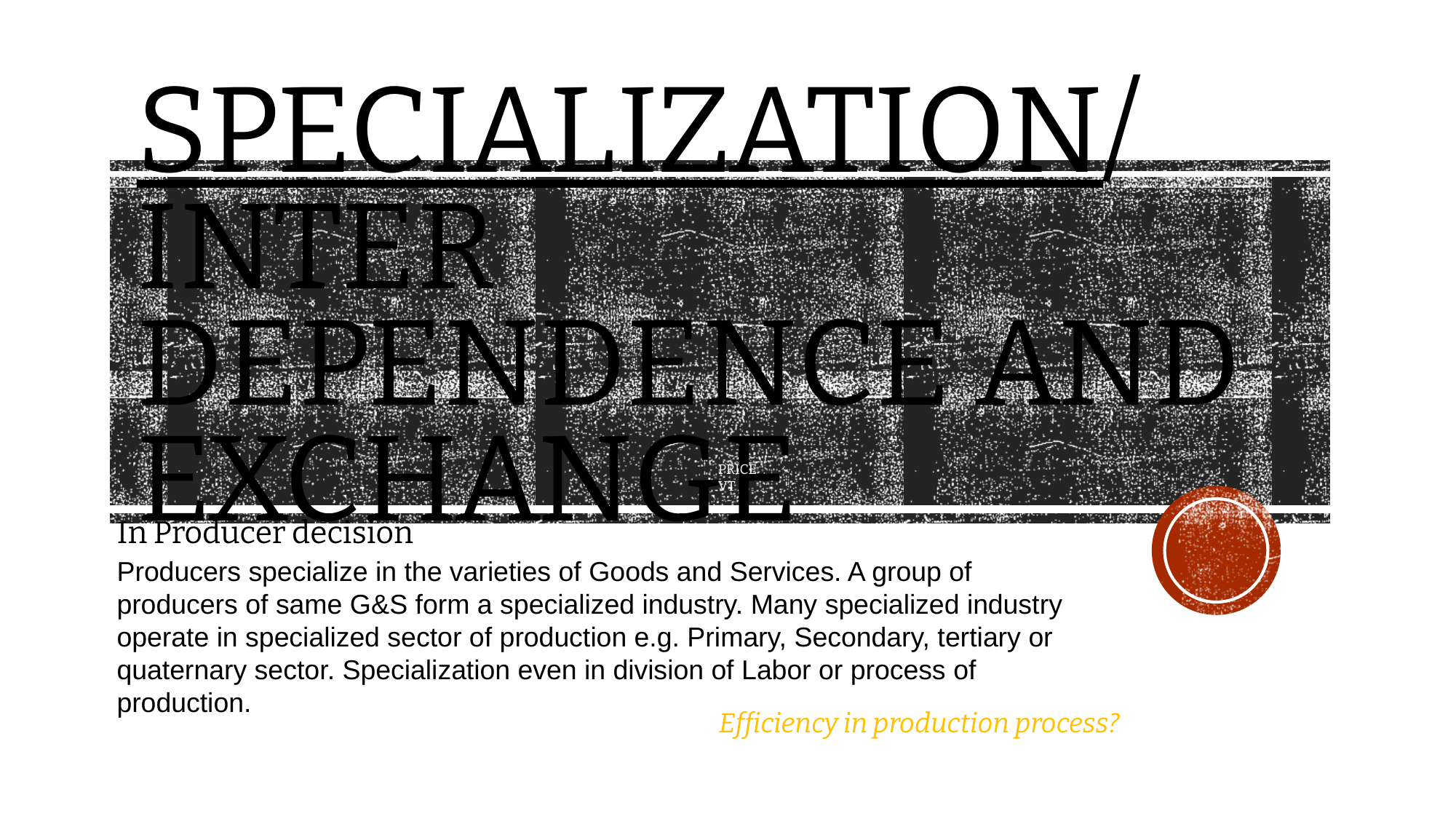

# Specialization/inter dependence and exchange
PRICE
VT
In Producer decision
Producers specialize in the varieties of Goods and Services. A group of producers of same G&S form a specialized industry. Many specialized industry operate in specialized sector of production e.g. Primary, Secondary, tertiary or quaternary sector. Specialization even in division of Labor or process of production.
Efficiency in production process?
Quantity
K. Shells